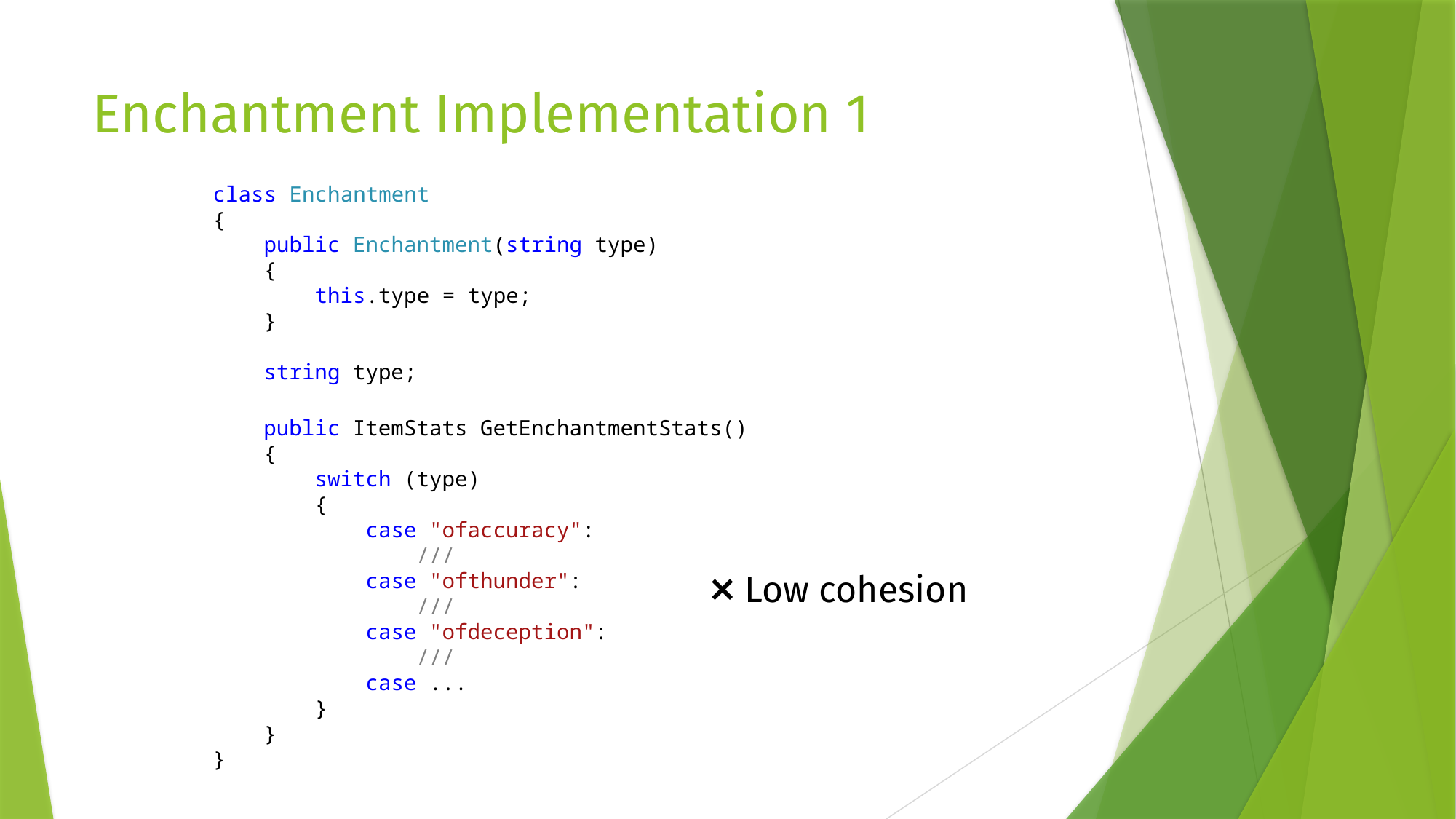

# Enchantment Implementation 1
    class Enchantment
    {
        public Enchantment(string type)
        {
            this.type = type;
        }

        string type;

        public ItemStats GetEnchantmentStats()
        {
            switch (type)
            {
                case "ofaccuracy":
                    ///
                case "ofthunder":
                    ///
                case "ofdeception":
                    ///
                case ...
            }
        }
    }
❌ Low cohesion